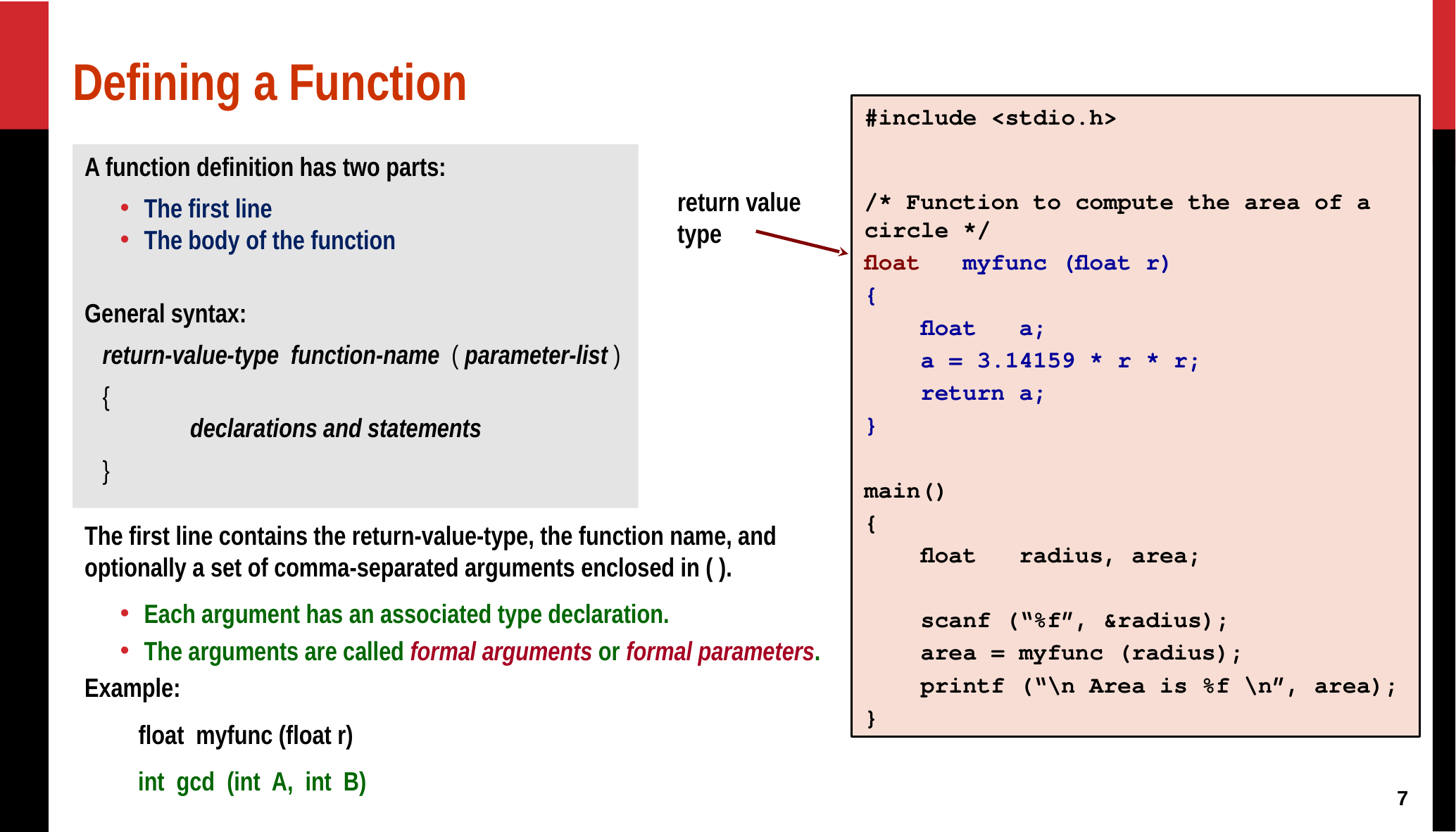

# Defining a Function
#include <stdio.h>

/* Function to compute the area of a circle */
float   myfunc (float r)
{
    float   a;
    a = 3.14159 * r * r;
    return a;
}

main()
{
    float   radius, area;

    scanf (“%f”, &radius);
    area = myfunc (radius);
    printf (“\n Area is %f \n”, area);
}
A function definition has two parts:
The first line
The body of the function

General syntax:
   return-value-type  function-name  ( parameter-list )
   {
   	declarations and statements
   }

return value type
The first line contains the return-value-type, the function name, and optionally a set of comma-separated arguments enclosed in ( ).
Each argument has an associated type declaration.
The arguments are called formal arguments or formal parameters.
Example:
         float  myfunc (float r)
   int  gcd  (int  A,  int  B)

7